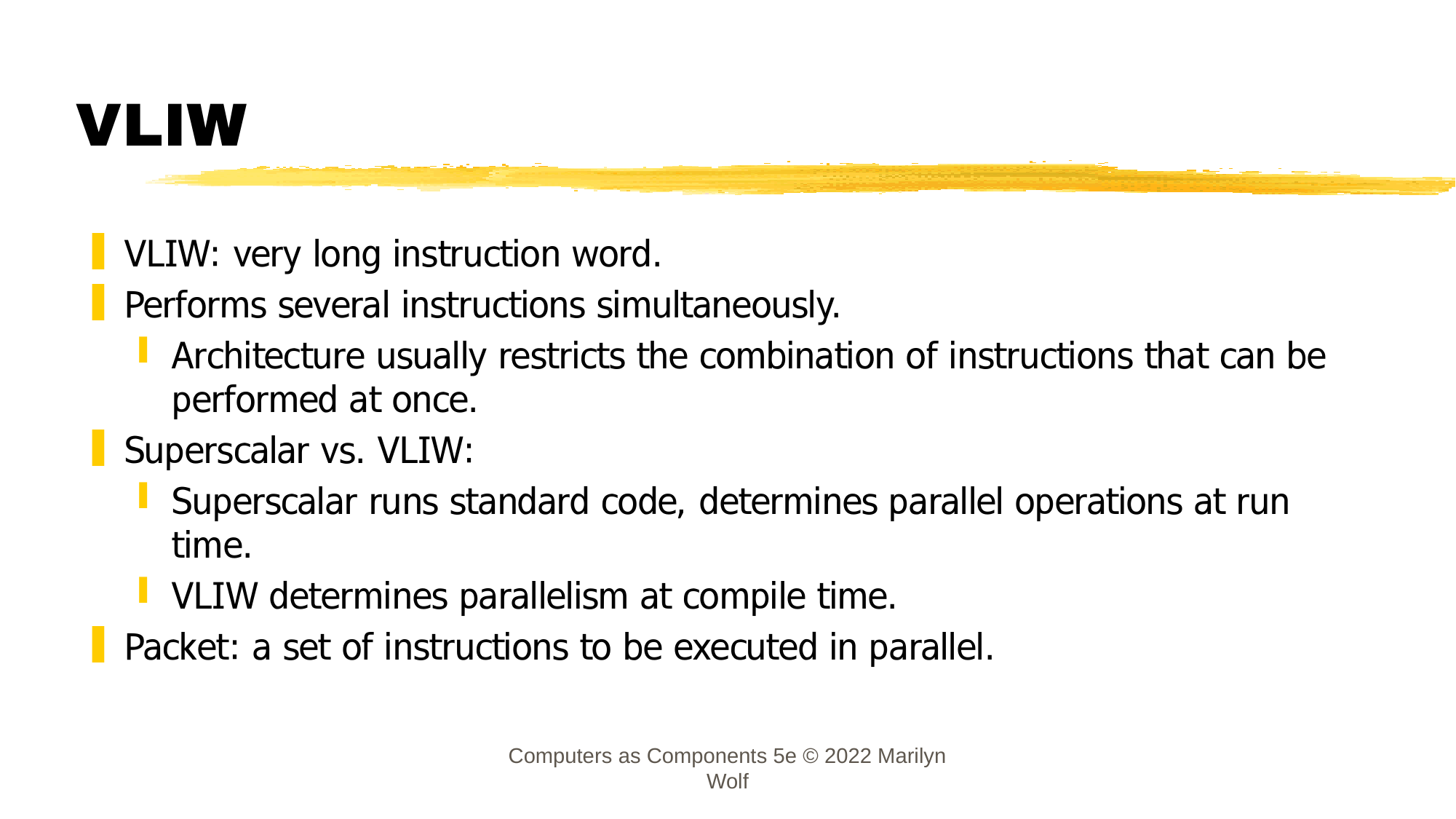

# VLIW
VLIW: very long instruction word.
Performs several instructions simultaneously.
Architecture usually restricts the combination of instructions that can be performed at once.
Superscalar vs. VLIW:
Superscalar runs standard code, determines parallel operations at run time.
VLIW determines parallelism at compile time.
Packet: a set of instructions to be executed in parallel.
Computers as Components 5e © 2022 Marilyn Wolf